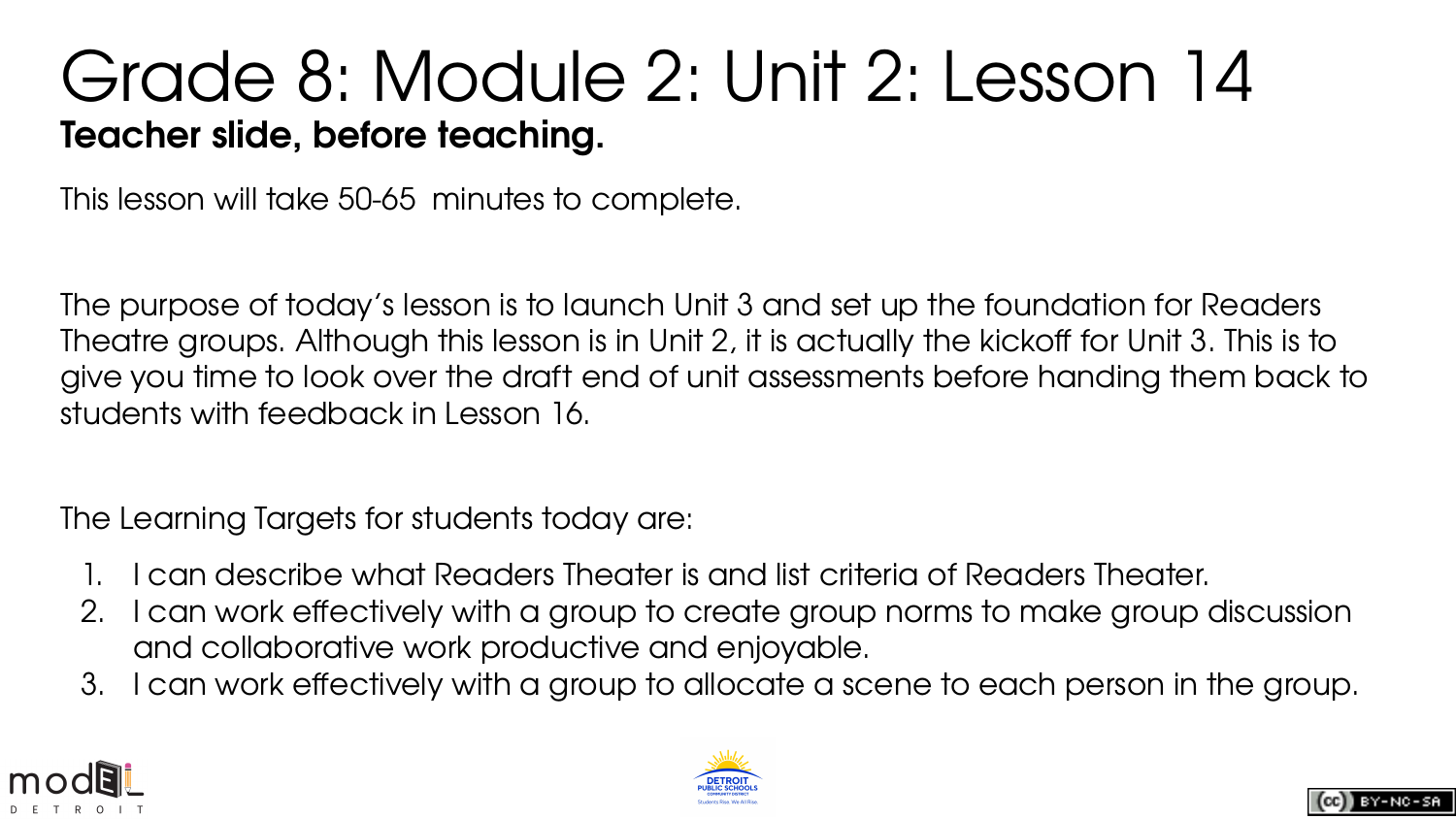

# Grade 8: Module 2: Unit 2: Lesson 14
Teacher slide, before teaching.
This lesson will take 50-65  minutes to complete.

The purpose of today’s lesson is to launch Unit 3 and set up the foundation for Readers Theatre groups. Although this lesson is in Unit 2, it is actually the kickoff for Unit 3. This is to give you time to look over the draft end of unit assessments before handing them back to students with feedback in Lesson 16.

The Learning Targets for students today are:
I can describe what Readers Theater is and list criteria of Readers Theater.
I can work effectively with a group to create group norms to make group discussion and collaborative work productive and enjoyable.
I can work effectively with a group to allocate a scene to each person in the group.